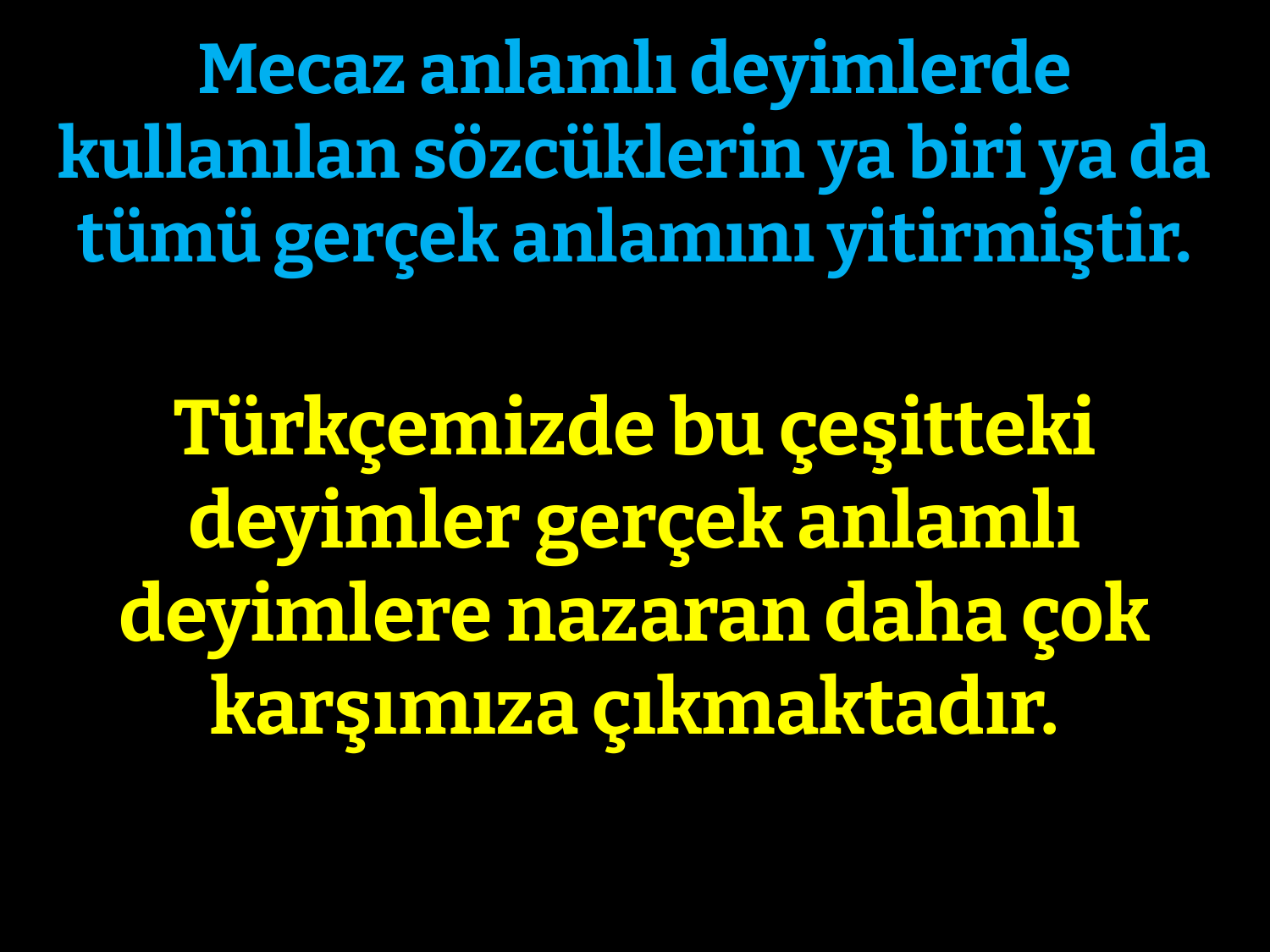

Mecaz anlamlı deyimlerde kullanılan sözcüklerin ya biri ya da tümü gerçek anlamını yitirmiştir.
#
Türkçemizde bu çeşitteki deyimler gerçek anlamlı deyimlere nazaran daha çok karşımıza çıkmaktadır.